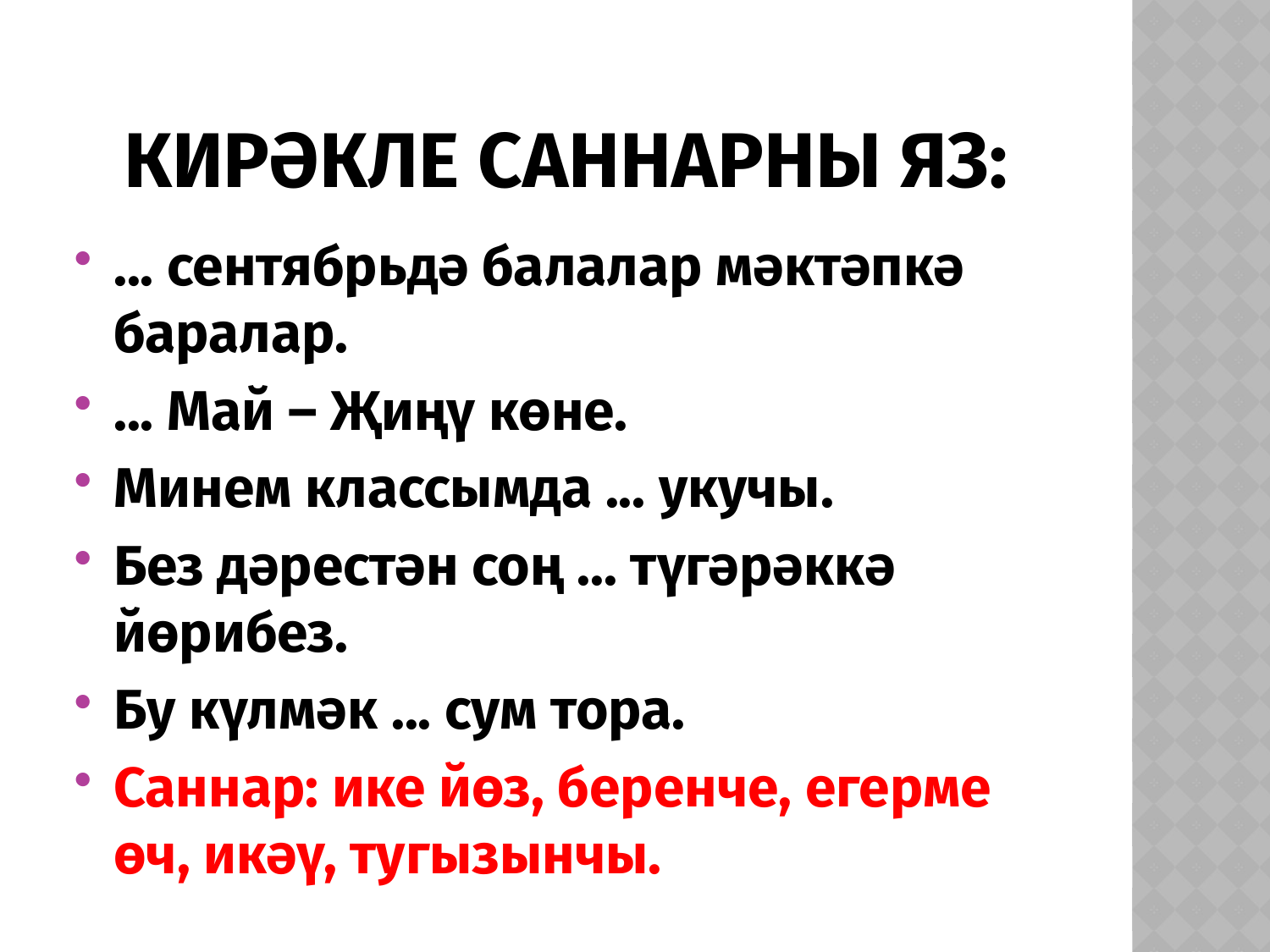

# Кирәкле саннарны яз:
... сентябрьдә балалар мәктәпкә баралар.
... Май – Җиңү көне.
Минем классымда ... укучы.
Без дәрестән соң ... түгәрәккә йөрибез.
Бу күлмәк ... сум тора.
Саннар: ике йөз, беренче, егерме өч, икәү, тугызынчы.